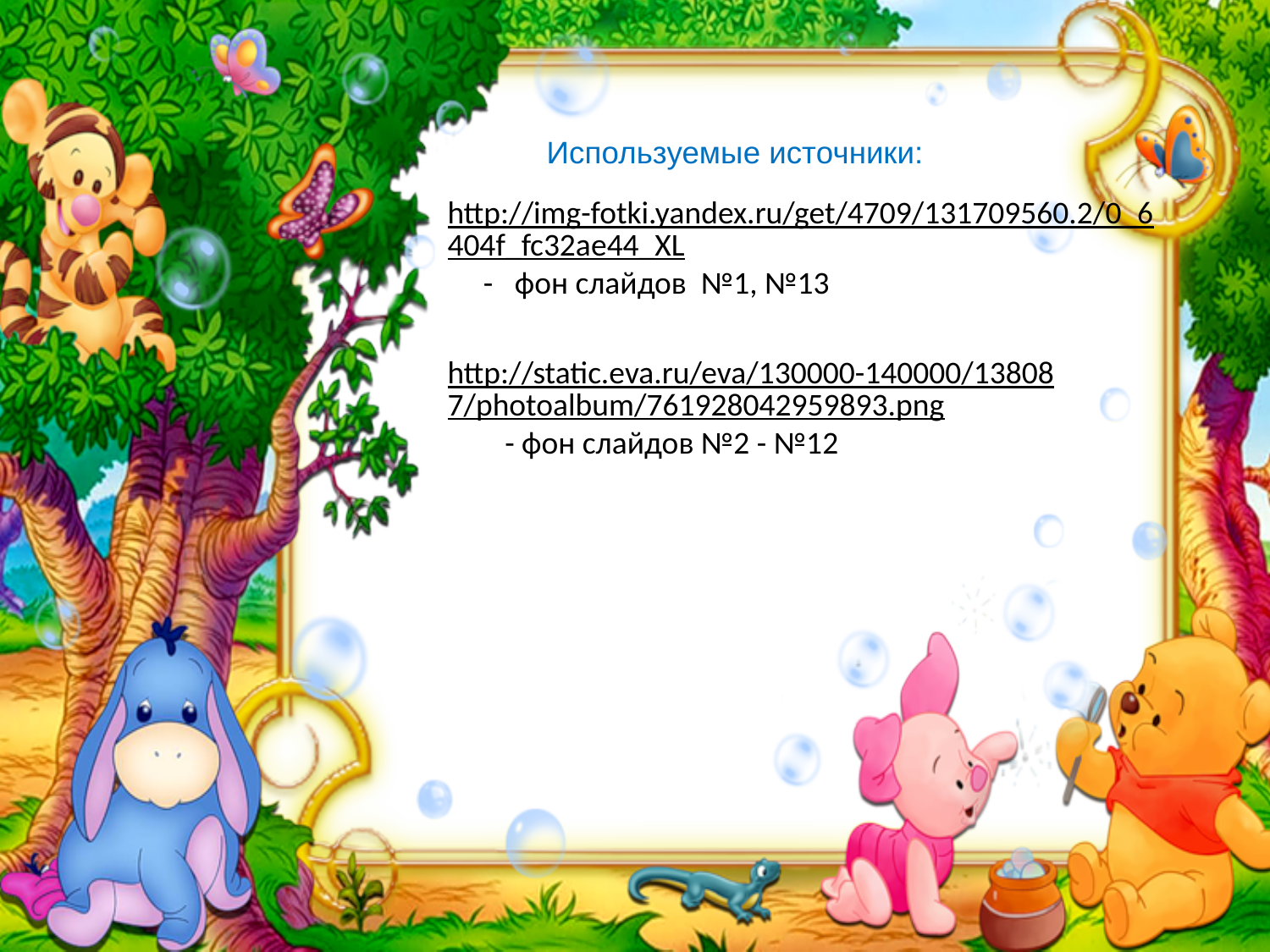

# Используемые источники:
http://img-fotki.yandex.ru/get/4709/131709560.2/0_6404f_fc32ae44_XL     -   фон слайдов  №1, №13
http://static.eva.ru/eva/130000-140000/138087/photoalbum/761928042959893.png        - фон слайдов №2 - №12